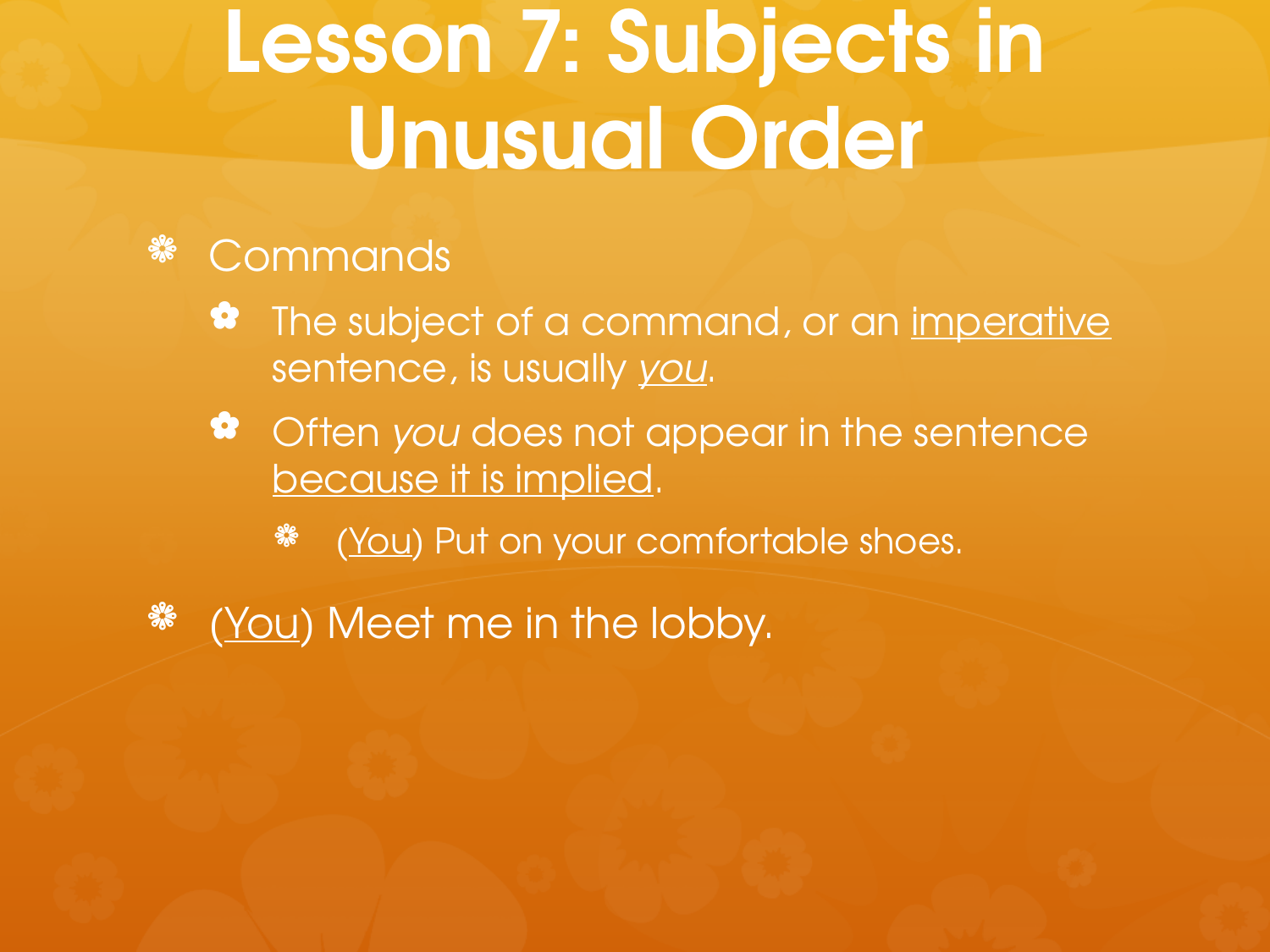

# Lesson 7: Subjects in Unusual Order
Commands
The subject of a command, or an imperative sentence, is usually you.
Often you does not appear in the sentence because it is implied.
(You) Put on your comfortable shoes.
(You) Meet me in the lobby.